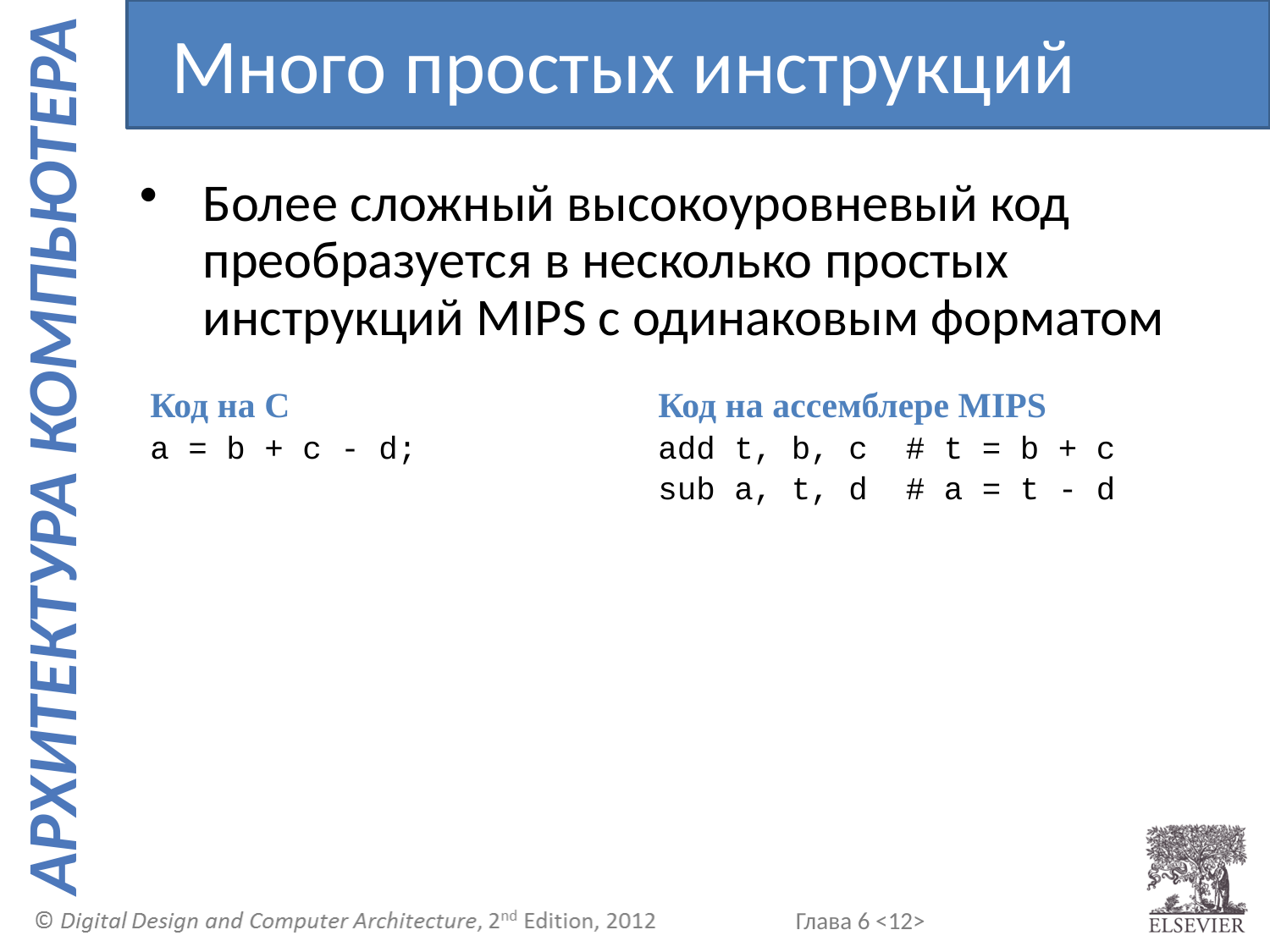

Много простых инструкций

Более сложный высокоуровневый код преобразуется в несколько простых инструкций MIPS с одинаковым форматом

Код на С
a = b + c - d;
Код на ассемблере MIPS
add t, b, c  # t = b + c
sub a, t, d  # a = t - d